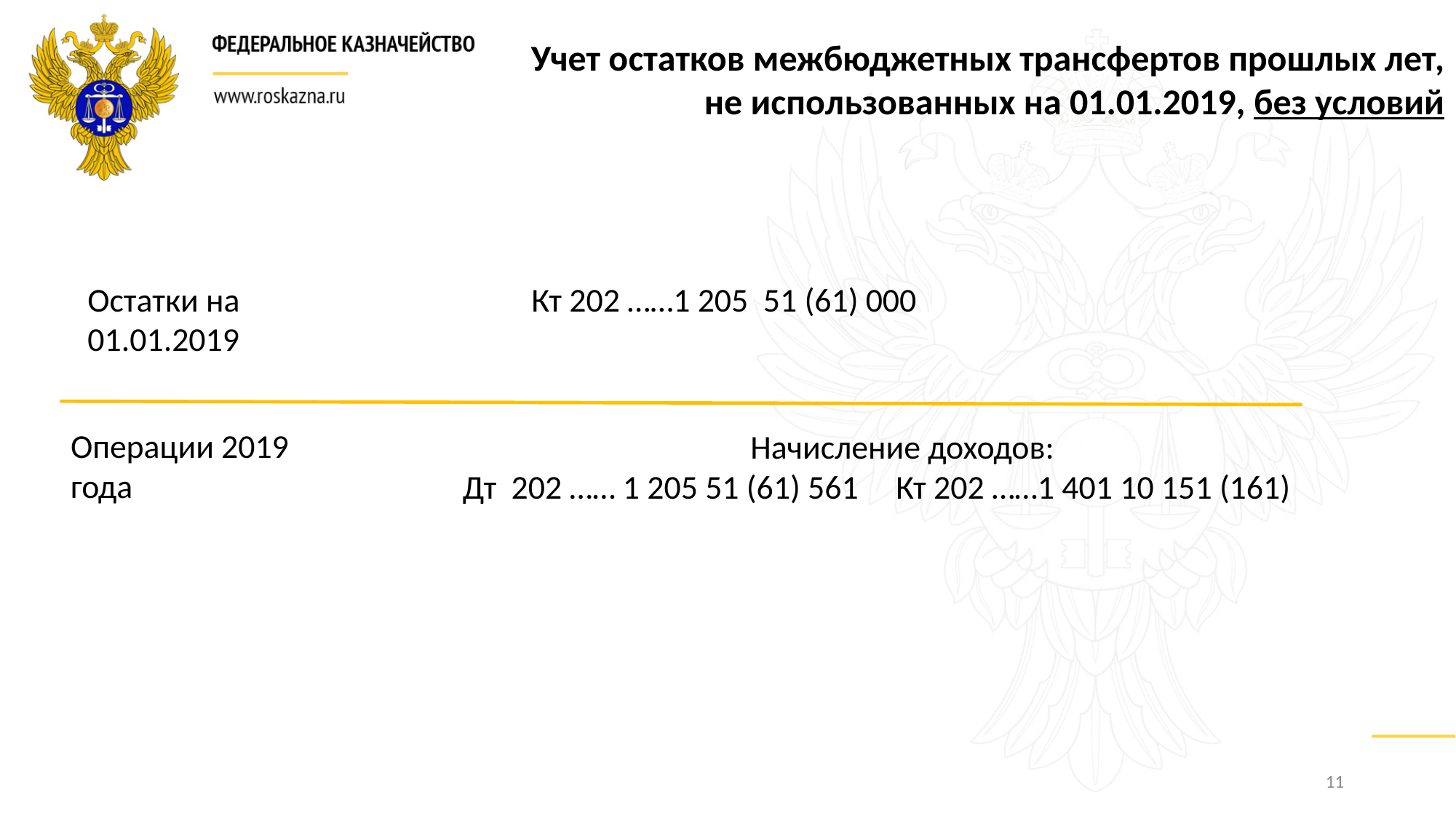

Учет остатков межбюджетных трансфертов прошлых лет, не использованных на 01.01.2019, без условий

Остатки на 01.01.2019
Кт 202 ……1 205  51 (61) 000

Операции 2019 года
Начисление доходов:
Дт  202 …… 1 205 51 (61) 561     Кт 202 ……1 401 10 151 (161)

11